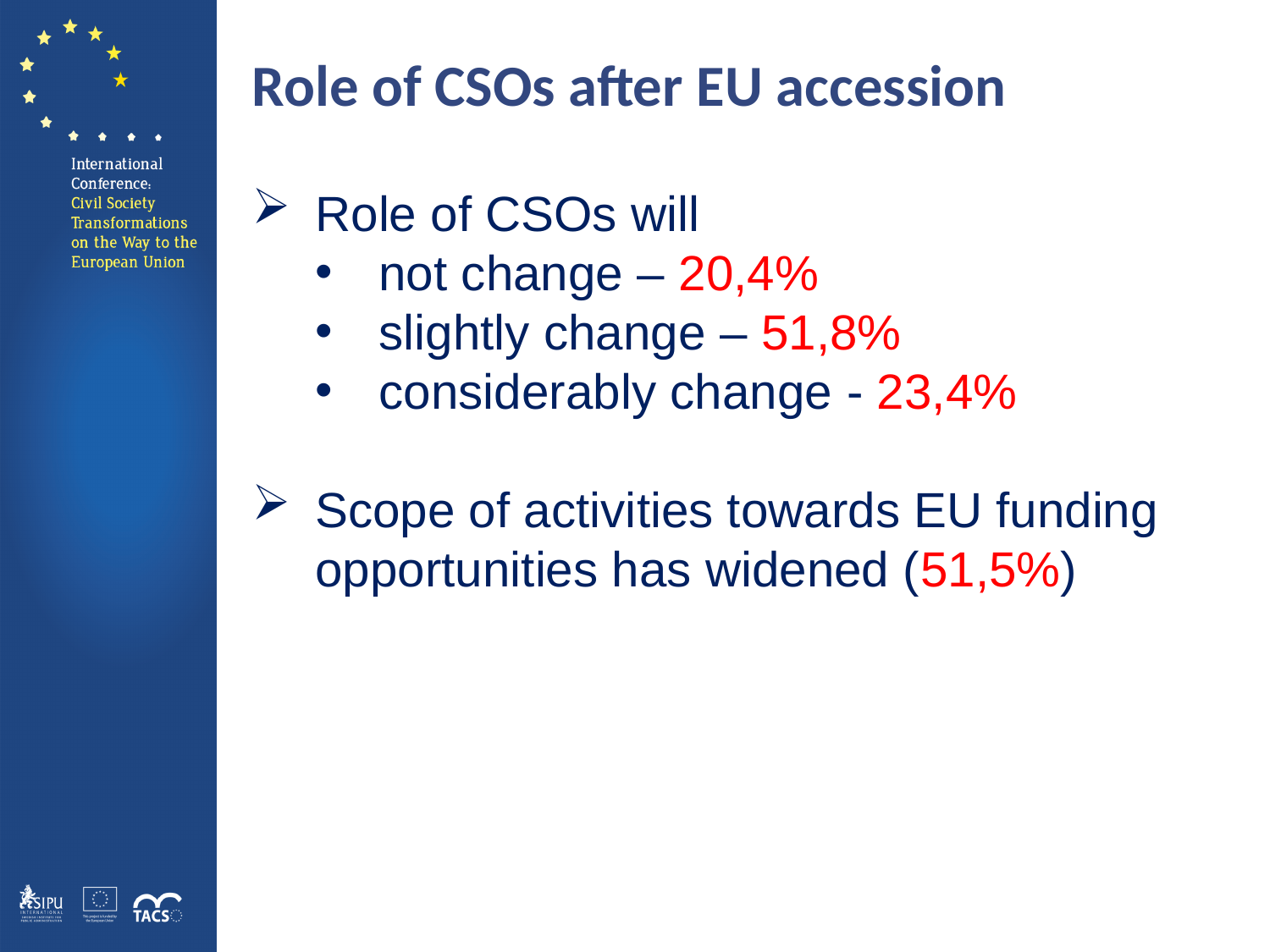

# Role of CSOs after EU accession
Role of CSOs will
not change – 20,4%
slightly change – 51,8%
considerably change - 23,4%

Scope of activities towards EU funding opportunities has widened (51,5%)

10